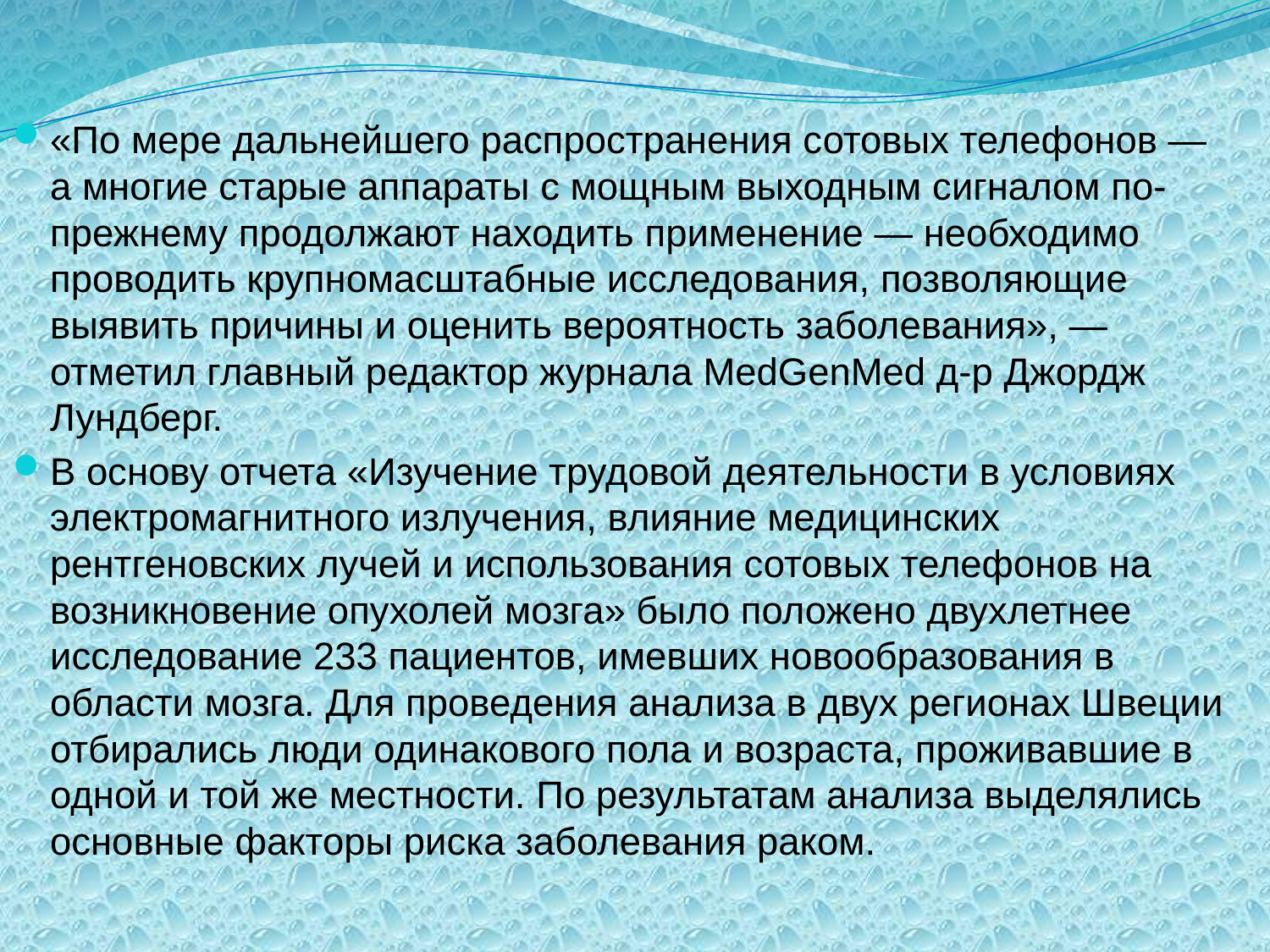

«По мере дальнейшего распространения сотовых телефонов — а многие старые аппараты с мощным выходным сигналом по-прежнему продолжают находить применение — необходимо проводить крупномасштабные исследования, позволяющие выявить причины и оценить вероятность заболевания», — отметил главный редактор журнала MedGenMed д-р Джордж Лундберг.
В основу отчета «Изучение трудовой деятельности в условиях электромагнитного излучения, влияние медицинских рентгеновских лучей и использования сотовых телефонов на возникновение опухолей мозга» было положено двухлетнее исследование 233 пациентов, имевших новообразования в области мозга. Для проведения анализа в двух регионах Швеции отбирались люди одинакового пола и возраста, проживавшие в одной и той же местности. По результатам анализа выделялись основные факторы риска заболевания раком.